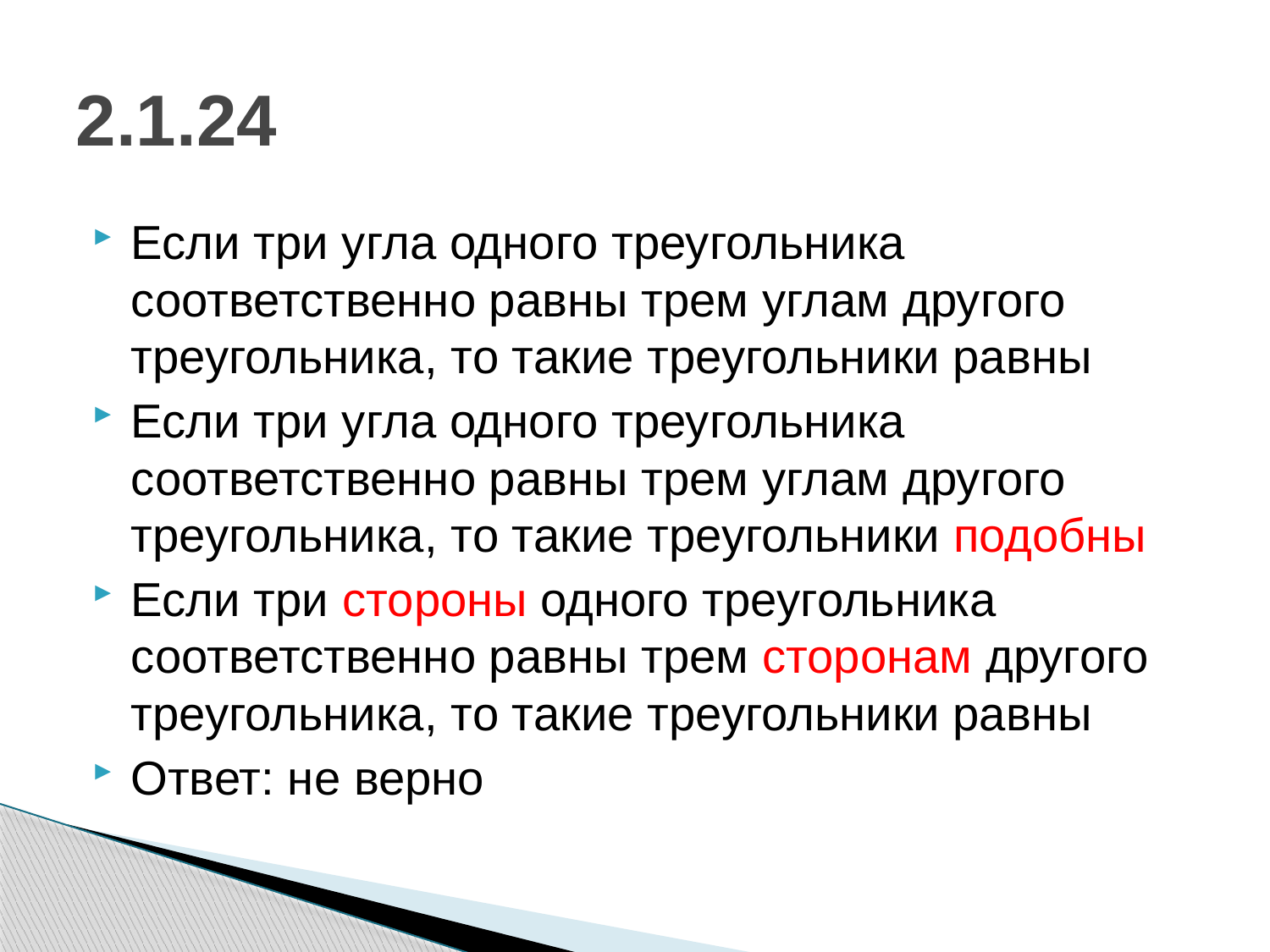

# 2.1.24
Если три угла одного треугольника соответственно равны трем углам другого треугольника, то такие треугольники равны
Если три угла одного треугольника соответственно равны трем углам другого треугольника, то такие треугольники подобны
Если три стороны одного треугольника соответственно равны трем сторонам другого треугольника, то такие треугольники равны
Ответ: не верно